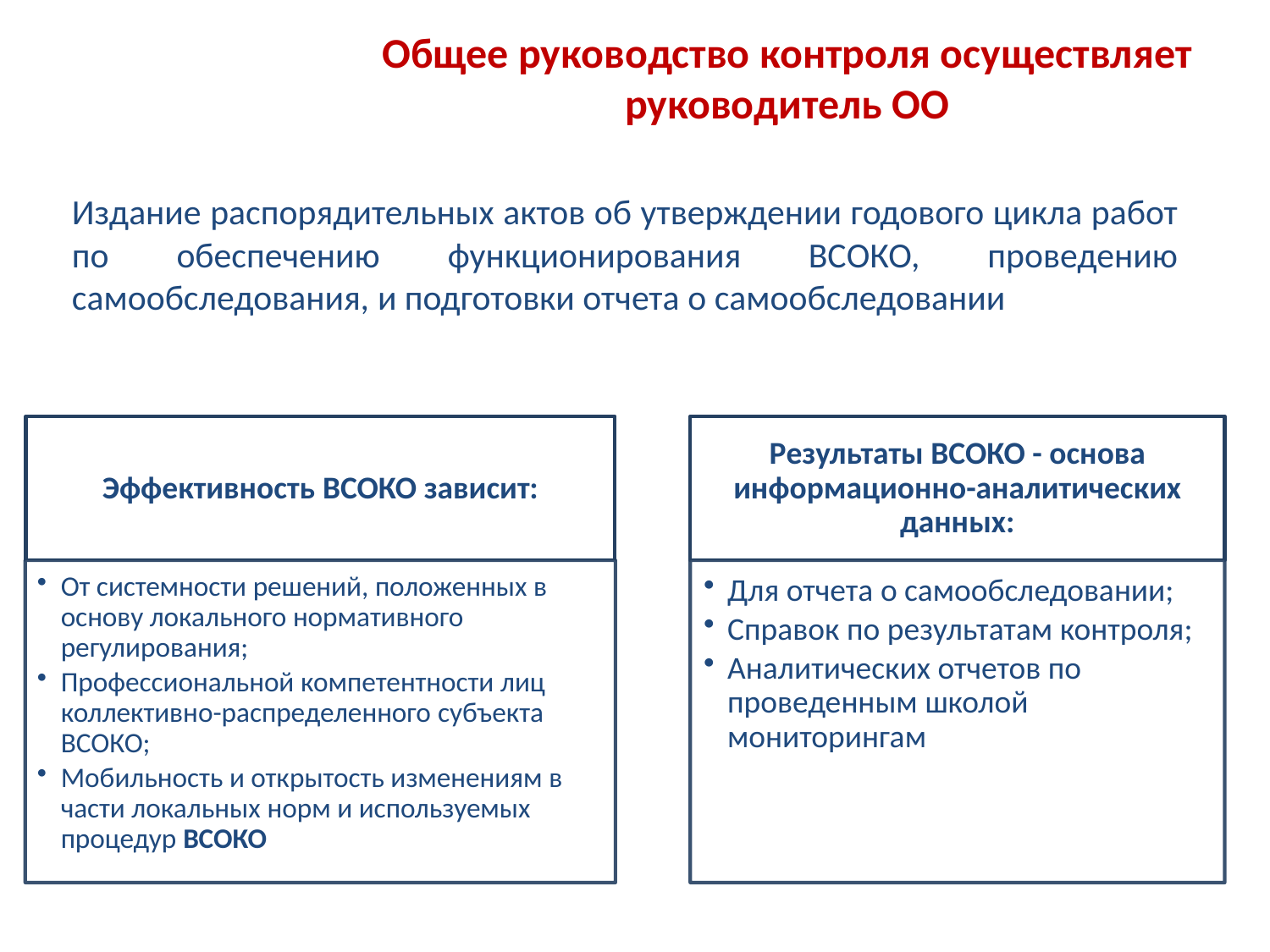

Общее руководство контроля осуществляет руководитель ОО
Издание распорядительных актов об утверждении годового цикла работ по обеспечению функционирования ВСОКО, проведению самообследования, и подготовки отчета о самообследовании
Эффективность ВСОКО зависит:
От системности решений, положенных в основу локального нормативного регулирования;
Профессиональной компетентности лиц коллективно-распределенного субъекта ВСОКО;
Мобильность и открытость изменениям в части локальных норм и используемых процедур ВСОКО
Результаты ВСОКО - основа информационно-аналитических данных:
Для отчета о самообследовании;
Справок по результатам контроля;
Аналитических отчетов по проведенным школой мониторингам